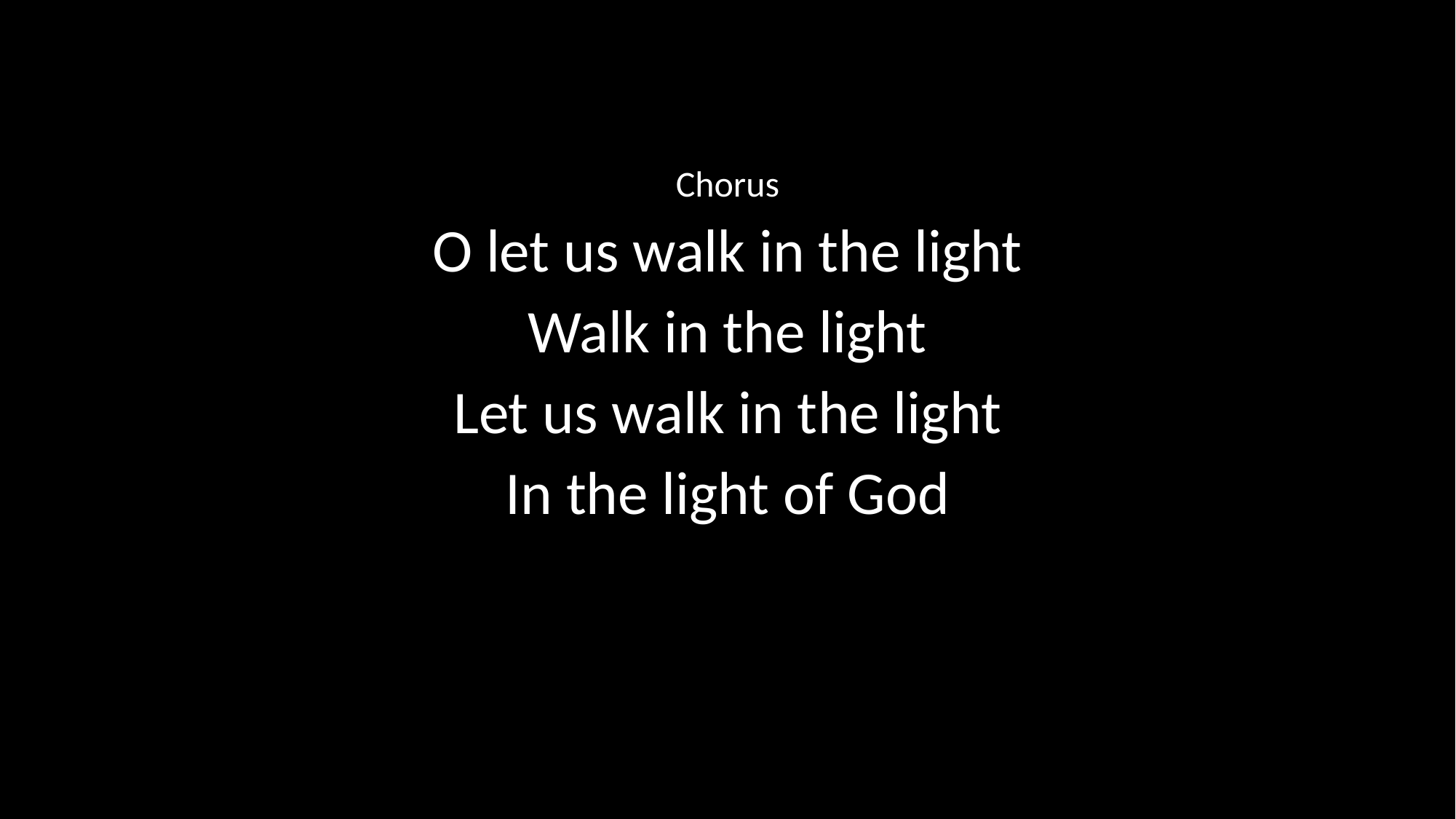

Chorus
O let us walk in the light
Walk in the light
Let us walk in the light
In the light of God